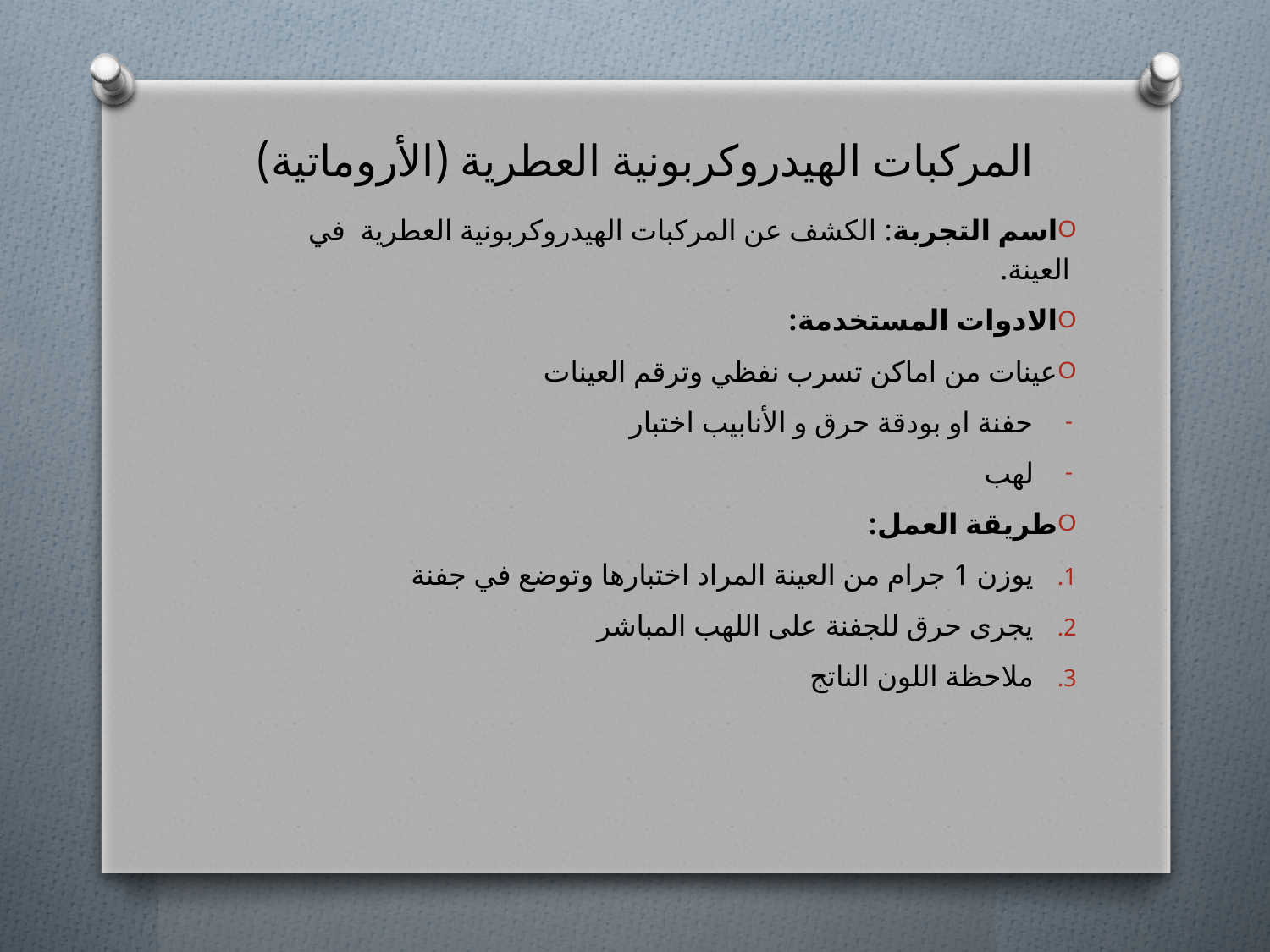

# المركبات الهيدروكربونية العطرية (الأروماتية)
اسم التجربة: الكشف عن المركبات الهيدروكربونية العطرية  في العينة.
الادوات المستخدمة:
عينات من اماكن تسرب نفظي وترقم العينات
حفنة او بودقة حرق و الأنابيب اختبار
لهب
طريقة العمل:
يوزن 1 جرام من العينة المراد اختبارها وتوضع في جفنة
يجرى حرق للجفنة على اللهب المباشر
ملاحظة اللون الناتج